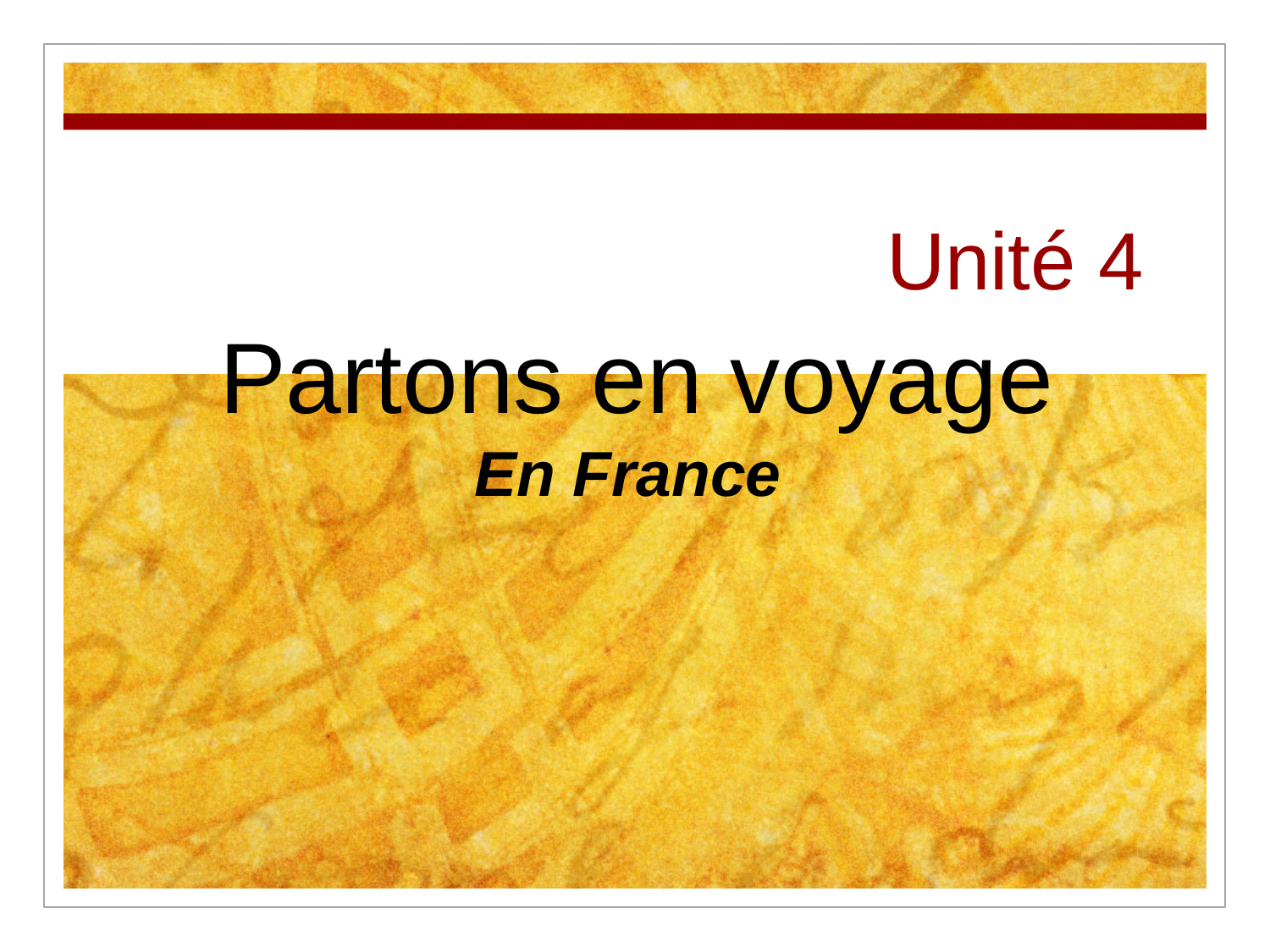

# Unité 4
Partons en voyage
En France